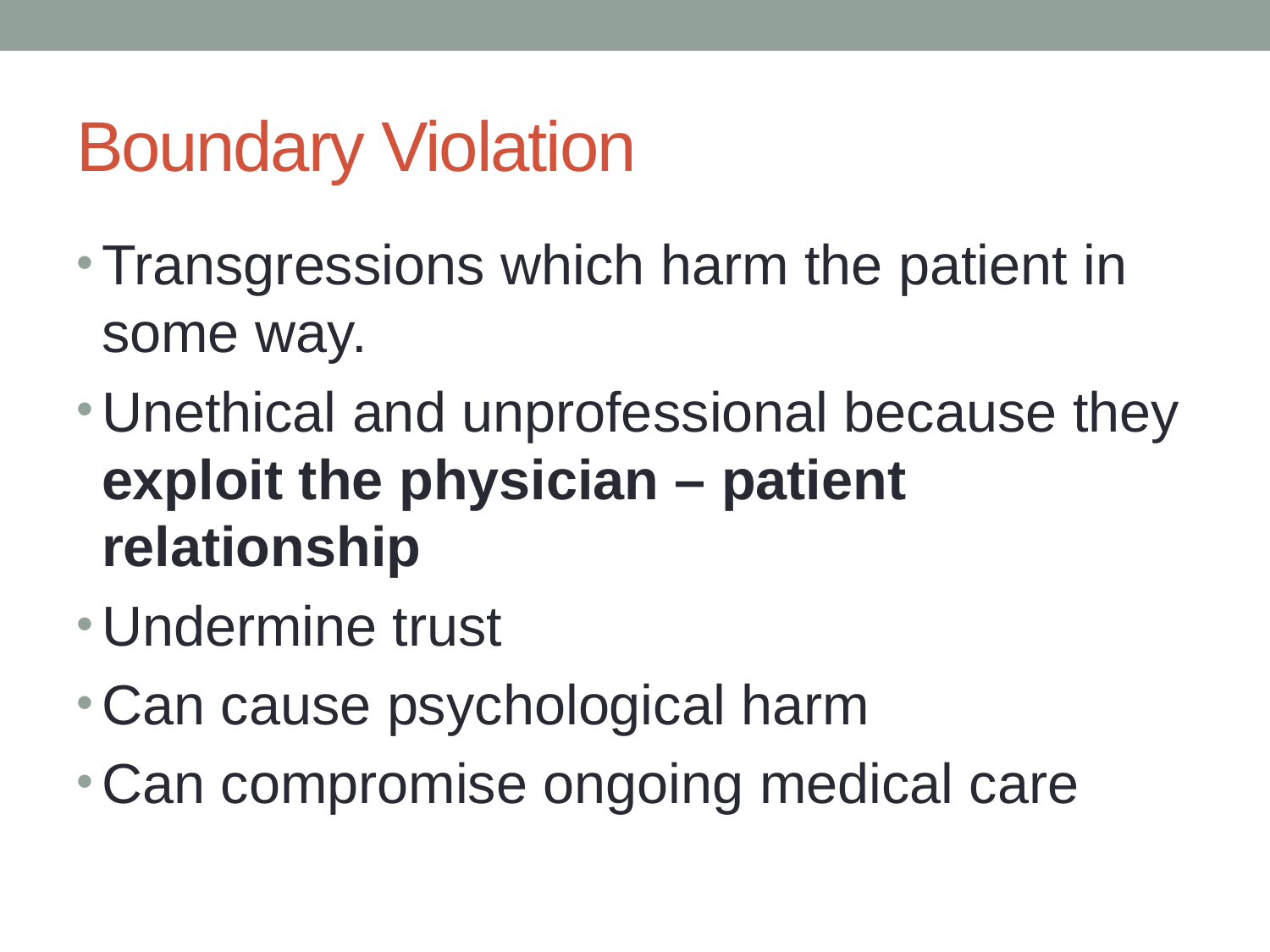

# Boundary Violation
Transgressions which harm the patient in some way.
Unethical and unprofessional because they exploit the physician – patient relationship
Undermine trust
Can cause psychological harm
Can compromise ongoing medical care